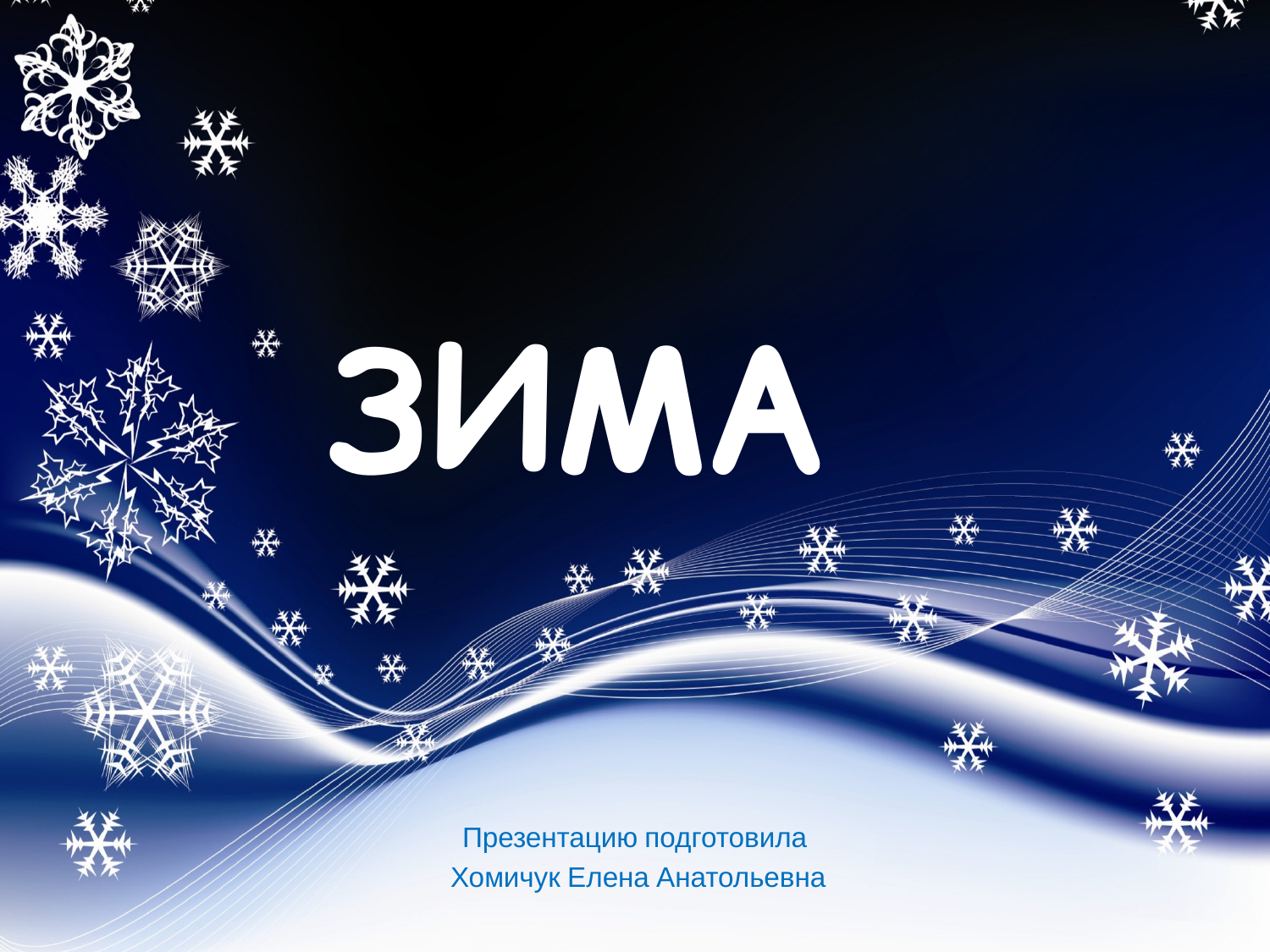

# Зима
Презентацию подготовила
 Хомичук Елена Анатольевна